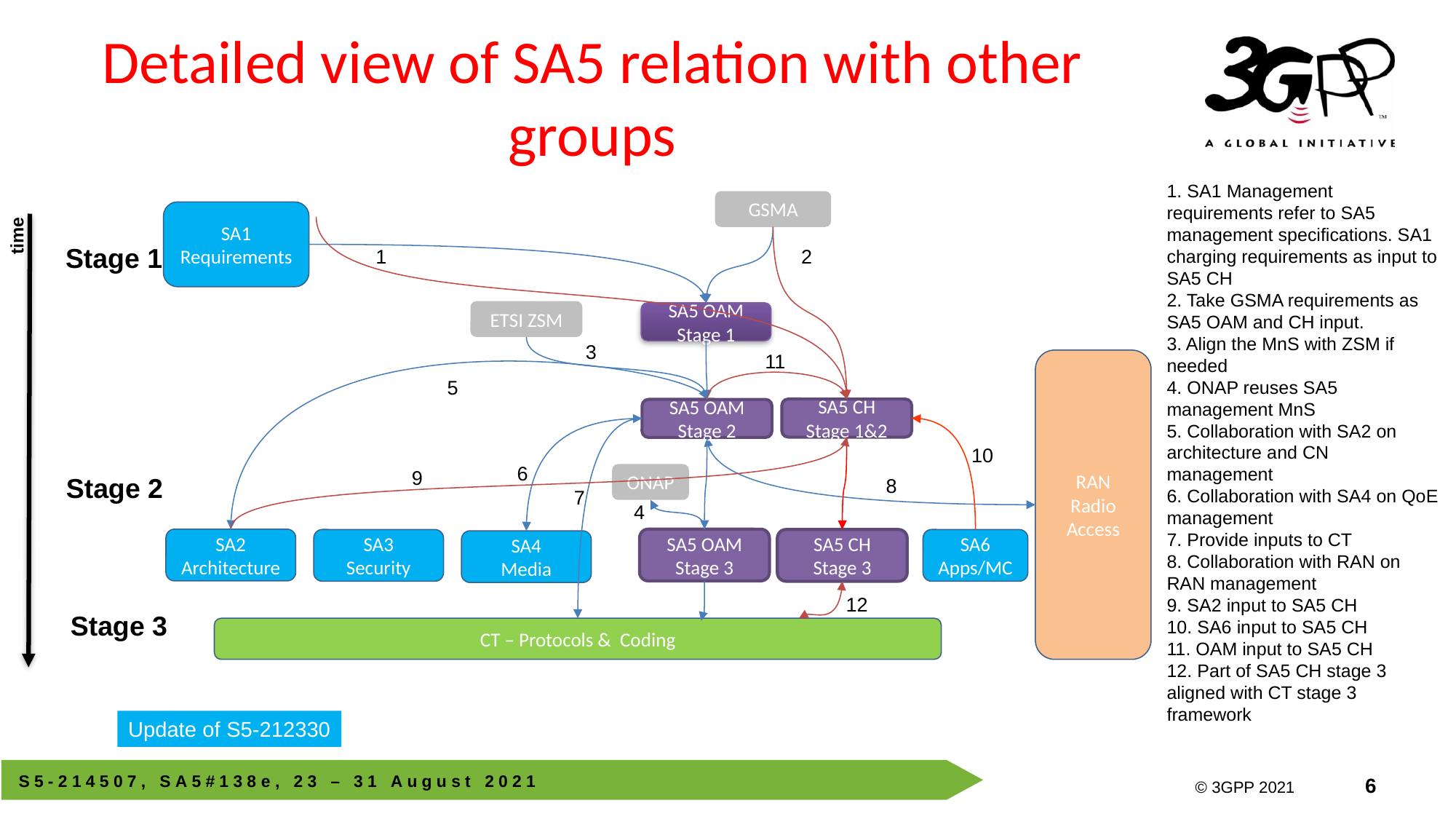

# Detailed view of SA5 relation with other groups
1. SA1 Management requirements refer to SA5 management specifications. SA1 charging requirements as input to SA5 CH
2. Take GSMA requirements as SA5 OAM and CH input.
3. Align the MnS with ZSM if needed
4. ONAP reuses SA5 management MnS
5. Collaboration with SA2 on architecture and CN management
6. Collaboration with SA4 on QoE management
7. Provide inputs to CT
8. Collaboration with RAN on RAN management
9. SA2 input to SA5 CH
10. SA6 input to SA5 CH
11. OAM input to SA5 CH
12. Part of SA5 CH stage 3 aligned with CT stage 3 framework
GSMA
SA1
Requirements
time
Stage 1
2
1
ETSI ZSM
SA5 OAM
Stage 1
3
11
RAN
Radio Access
5
SA5 CH
Stage 1&2
SA5 OAM
Stage 2
10
6
9
ONAP
Stage 2
8
7
4
SA2
Architecture
SA5 OAM
Stage 3
SA3
Security
SA5 CH
Stage 3
SA6
Apps/MC
SA4
Media
12
Stage 3
CT – Protocols &  Coding
Update of S5-212330